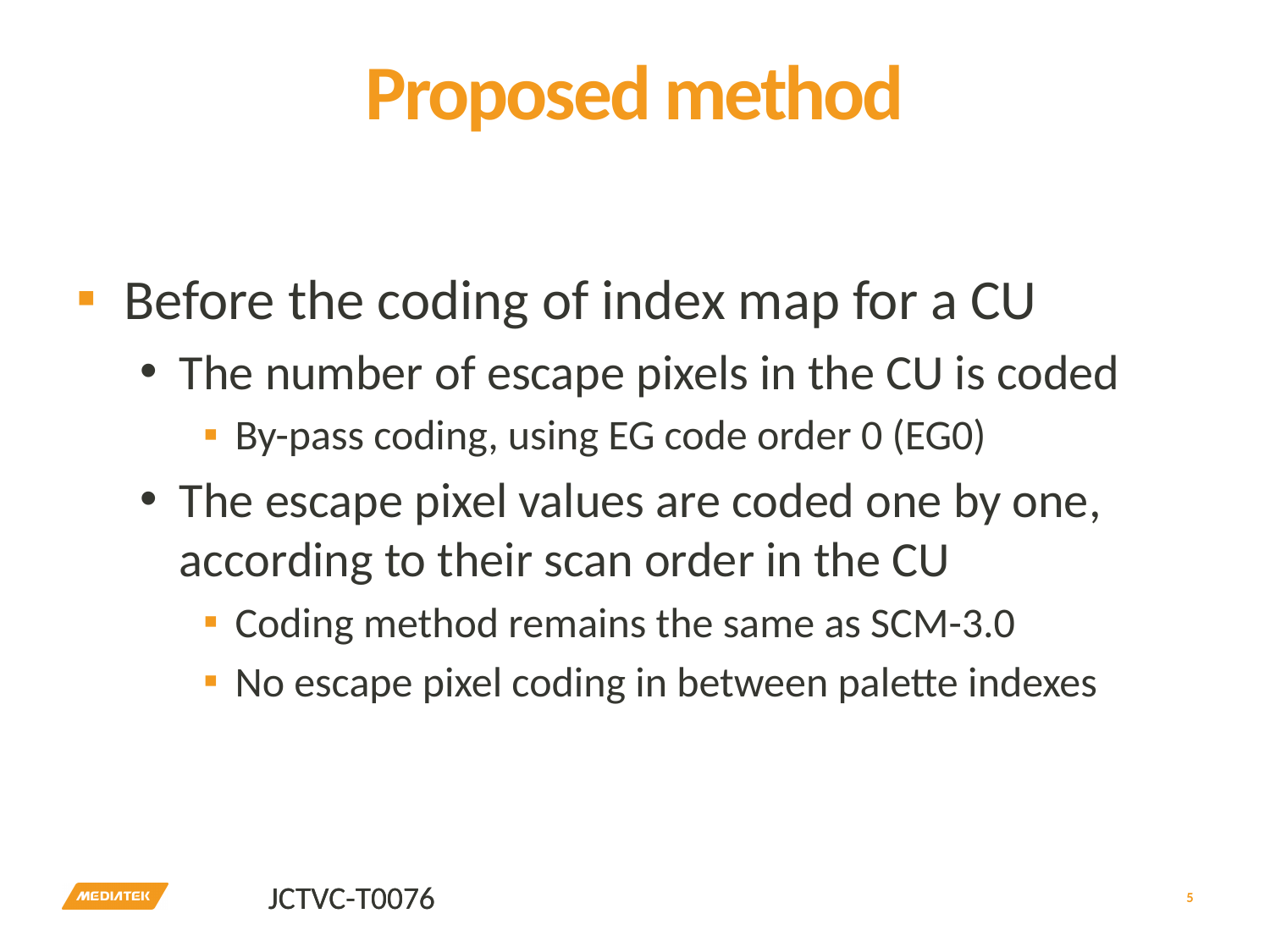

# Proposed method
Before the coding of index map for a CU
The number of escape pixels in the CU is coded
By-pass coding, using EG code order 0 (EG0)
The escape pixel values are coded one by one, according to their scan order in the CU
Coding method remains the same as SCM-3.0
No escape pixel coding in between palette indexes
5